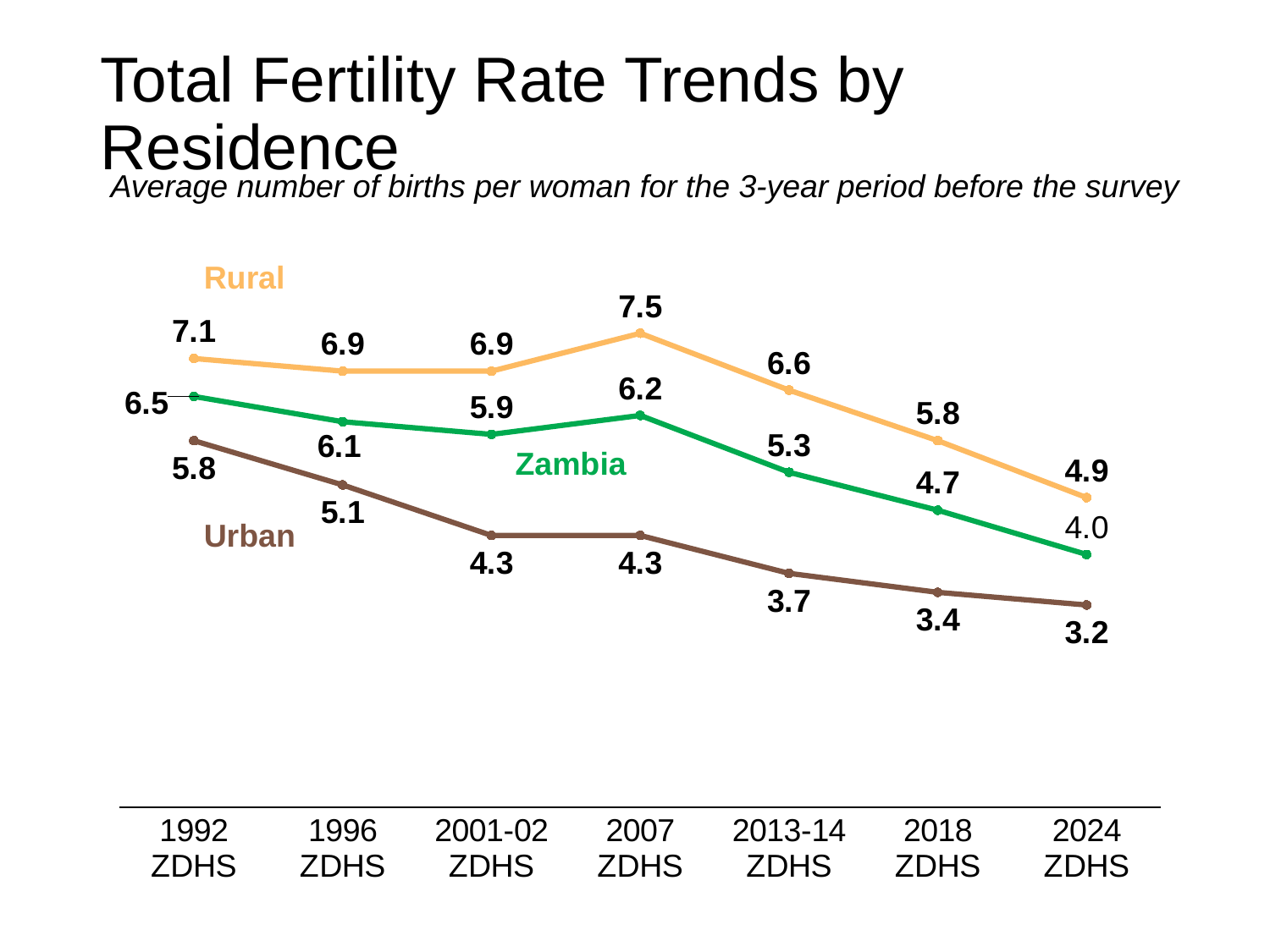

# Total Fertility Rate Trends by Residence
Average number of births per woman for the 3-year period before the survey

### Chart

| Category | Zambia | Urban | Rural |
|---|---|---|---|
| 1992
ZDHS | 6.5 | 5.8 | 7.1 |
| 1996
ZDHS | 6.1 | 5.1 | 6.9 |
| 2001-02 ZDHS | 5.9 | 4.3 | 6.9 |
| 2007
ZDHS | 6.2 | 4.3 | 7.5 |
| 2013-14 ZDHS | 5.3 | 3.7 | 6.6 |
| 2018
ZDHS | 4.7 | 3.4 | 5.8 |
| 2024
ZDHS | 4.0 | 3.2 | 4.9 |
Rural
Zambia
Urban